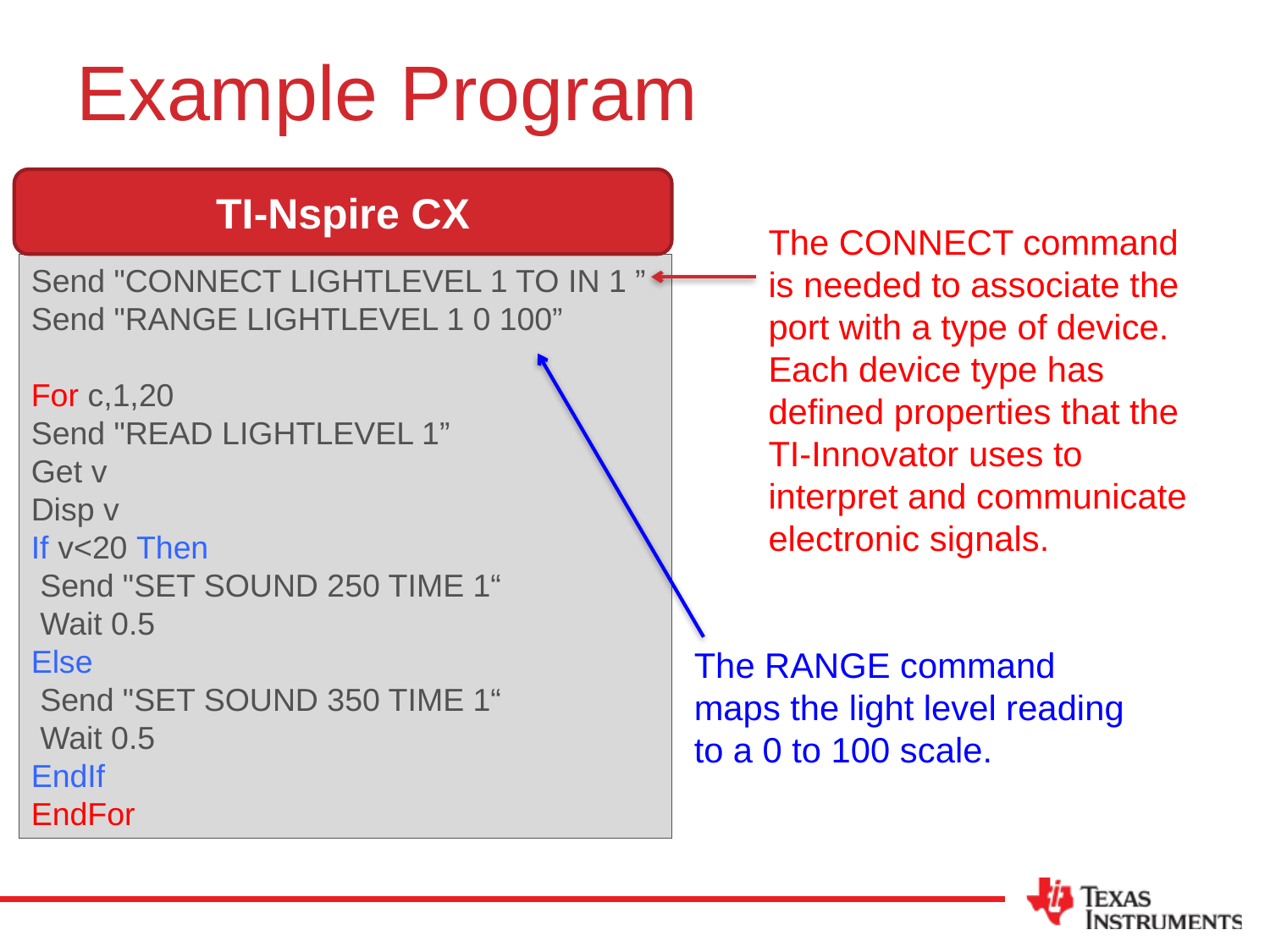

# Example Program
TI-Nspire CX
The CONNECT command is needed to associate the port with a type of device. Each device type has defined properties that the TI-Innovator uses to interpret and communicate electronic signals.
Send "CONNECT LIGHTLEVEL 1 TO IN 1 ”
Send "RANGE LIGHTLEVEL 1 0 100”

For c,1,20
Send "READ LIGHTLEVEL 1”
Get v
Disp v
If v<20 Then
 Send "SET SOUND 250 TIME 1“
 Wait 0.5
Else
 Send "SET SOUND 350 TIME 1“
 Wait 0.5
EndIf
EndFor
The RANGE command maps the light level reading to a 0 to 100 scale.